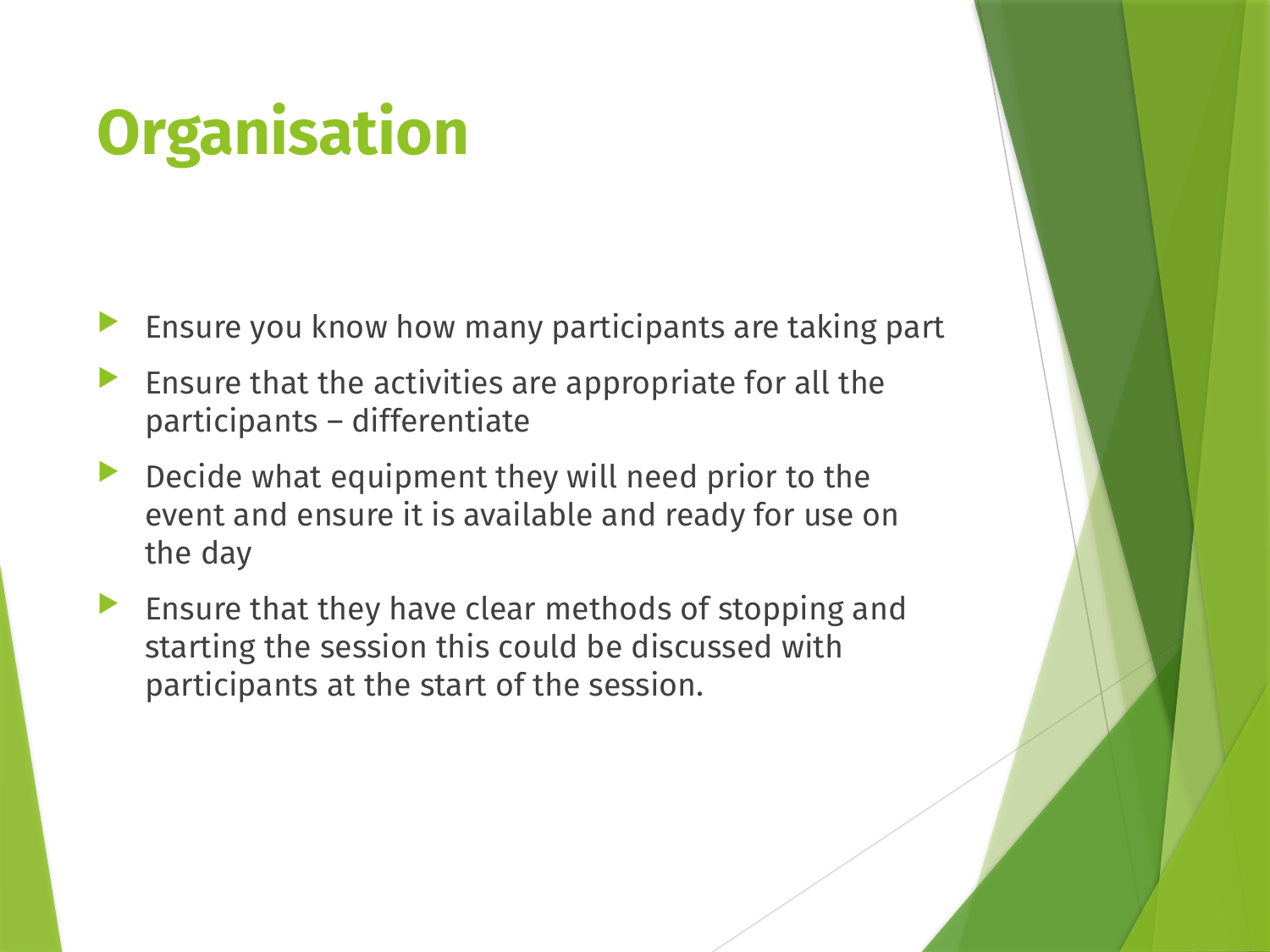

# Organisation
Ensure you know how many participants are taking part
Ensure that the activities are appropriate for all the participants – differentiate
Decide what equipment they will need prior to the event and ensure it is available and ready for use on the day
Ensure that they have clear methods of stopping and starting the session this could be discussed with participants at the start of the session.